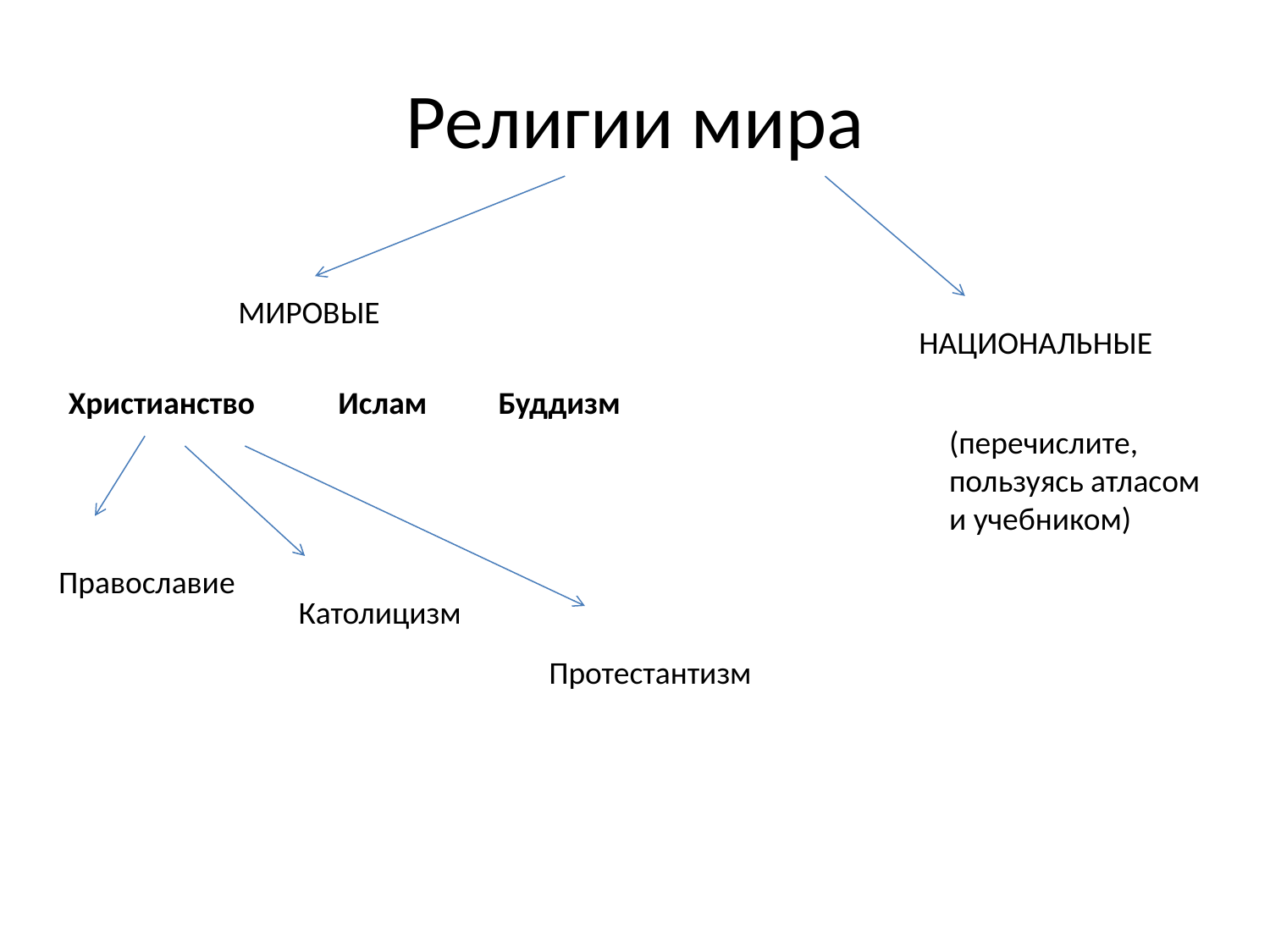

# Религии мира
МИРОВЫЕ
НАЦИОНАЛЬНЫЕ
Христианство
Ислам
Буддизм
(перечислите,
пользуясь атласом
и учебником)
Православие
Католицизм
Протестантизм